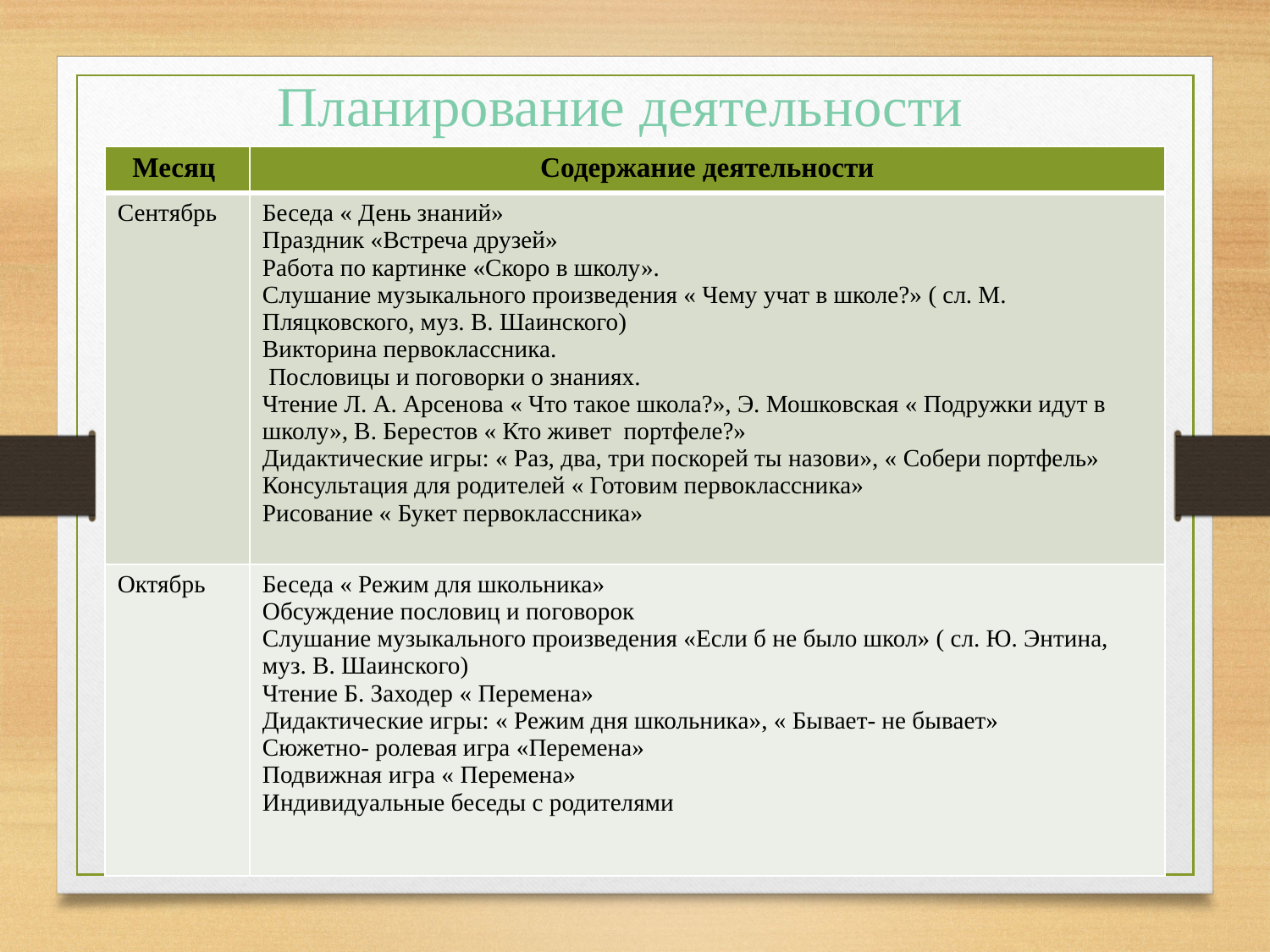

Планирование деятельности
| Месяц | Содержание деятельности |
| --- | --- |
| Сентябрь | Беседа « День знаний» Праздник «Встреча друзей» Работа по картинке «Скоро в школу». Слушание музыкального произведения « Чему учат в школе?» ( сл. М. Пляцковского, муз. В. Шаинского) Викторина первоклассника. Пословицы и поговорки о знаниях. Чтение Л. А. Арсенова « Что такое школа?», Э. Мошковская « Подружки идут в школу», В. Берестов « Кто живет портфеле?» Дидактические игры: « Раз, два, три поскорей ты назови», « Собери портфель» Консультация для родителей « Готовим первоклассника» Рисование « Букет первоклассника» |
| Октябрь | Беседа « Режим для школьника» Обсуждение пословиц и поговорок Слушание музыкального произведения «Если б не было школ» ( сл. Ю. Энтина, муз. В. Шаинского) Чтение Б. Заходер « Перемена» Дидактические игры: « Режим дня школьника», « Бывает- не бывает» Сюжетно- ролевая игра «Перемена» Подвижная игра « Перемена» Индивидуальные беседы с родителями |